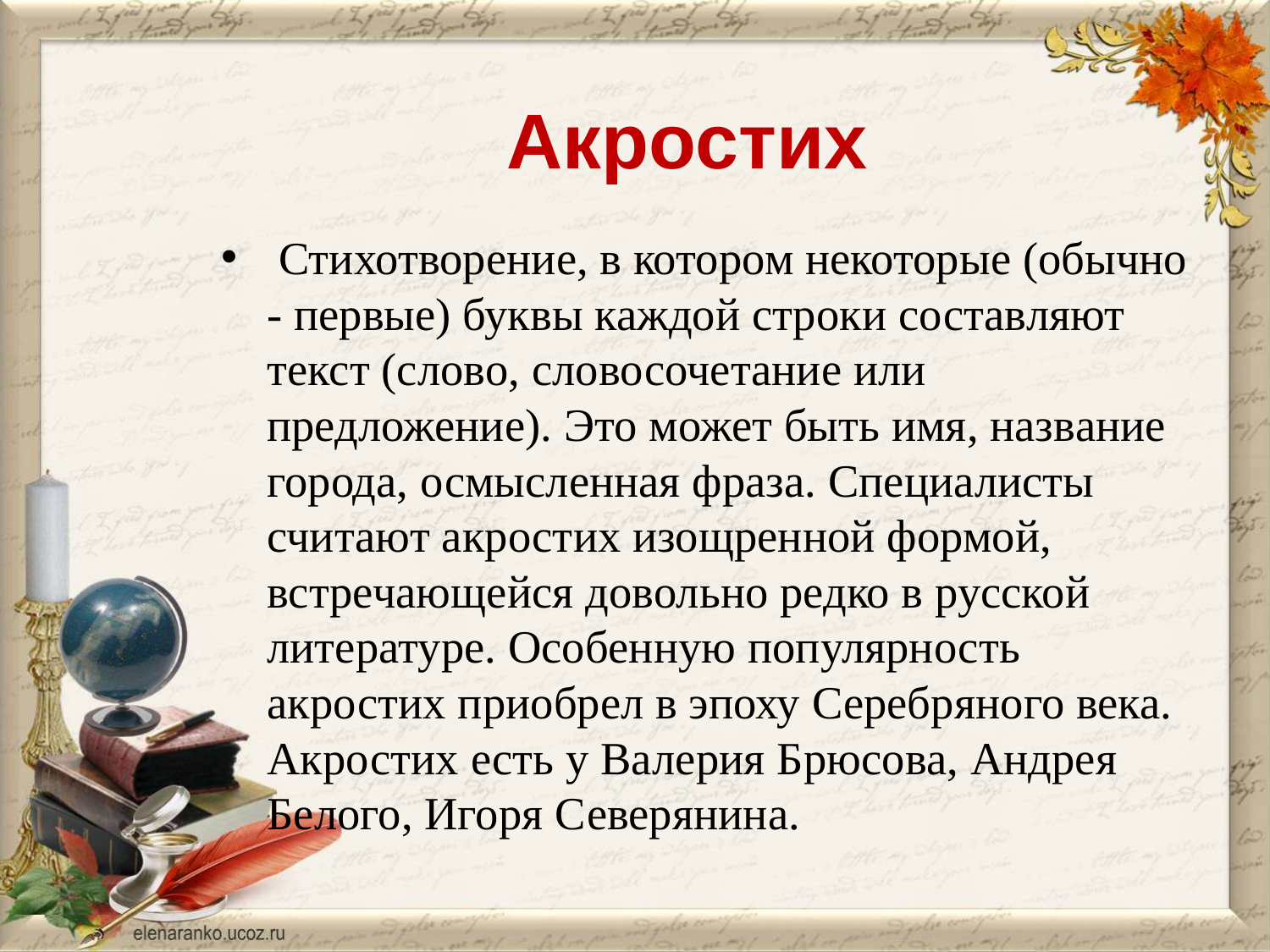

# Акростих
 Стихотворение, в котором некоторые (обычно - первые) буквы каждой строки составляют  текст (слово, словосочетание или предложение). Это может быть имя, название города, осмысленная фраза. Специалисты считают акростих изощренной формой, встречающейся довольно редко в русской литературе. Особенную популярность акростих приобрел в эпоху Серебряного века. Акростих есть у Валерия Брюсова, Андрея Белого, Игоря Северянина.